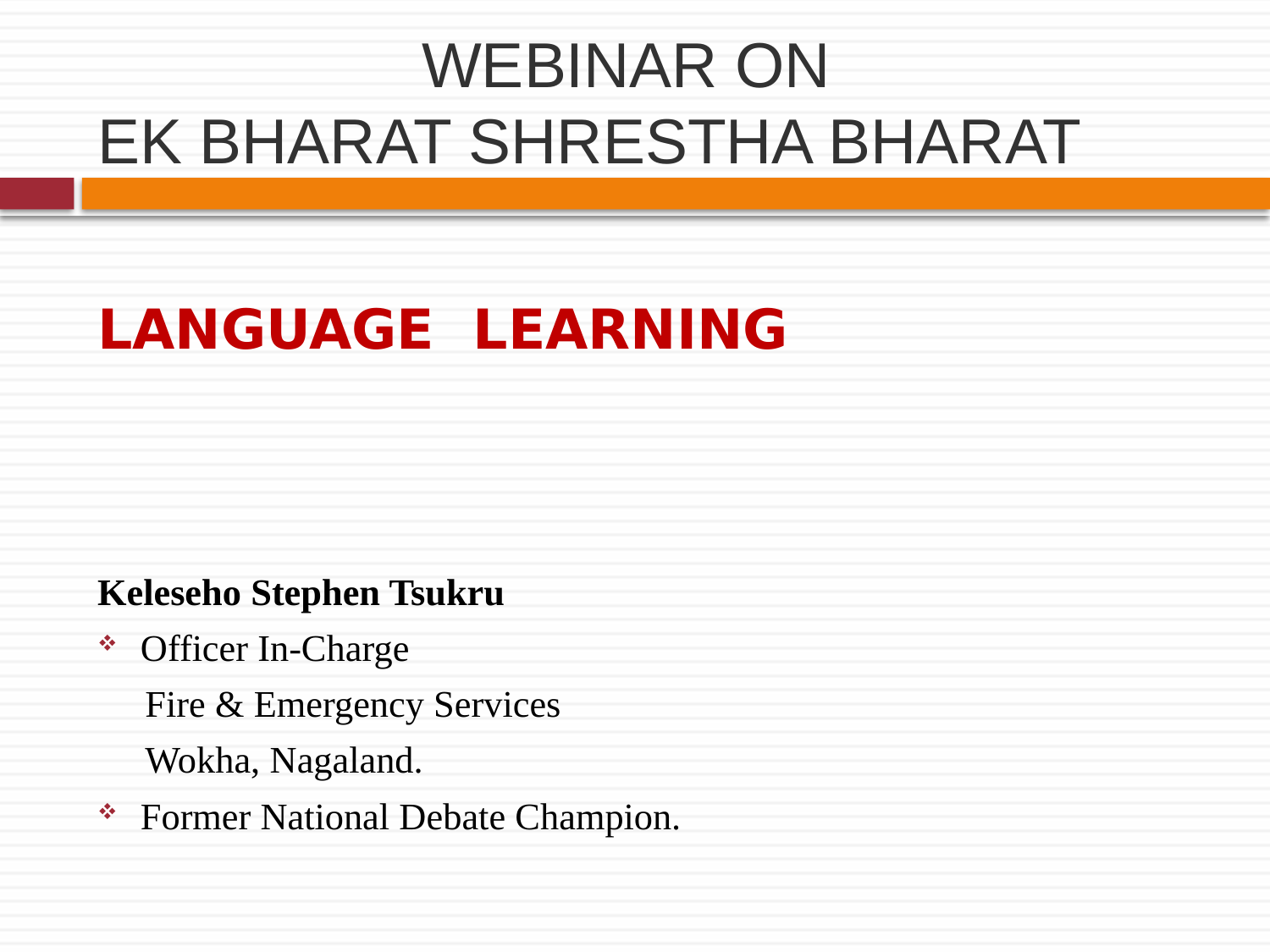

# WEBINAR ON EK BHARAT SHRESTHA BHARAT

LANGUAGE  LEARNING

Keleseho Stephen Tsukru
Officer In-Charge
     Fire & Emergency Services
     Wokha, Nagaland.
Former National Debate Champion.